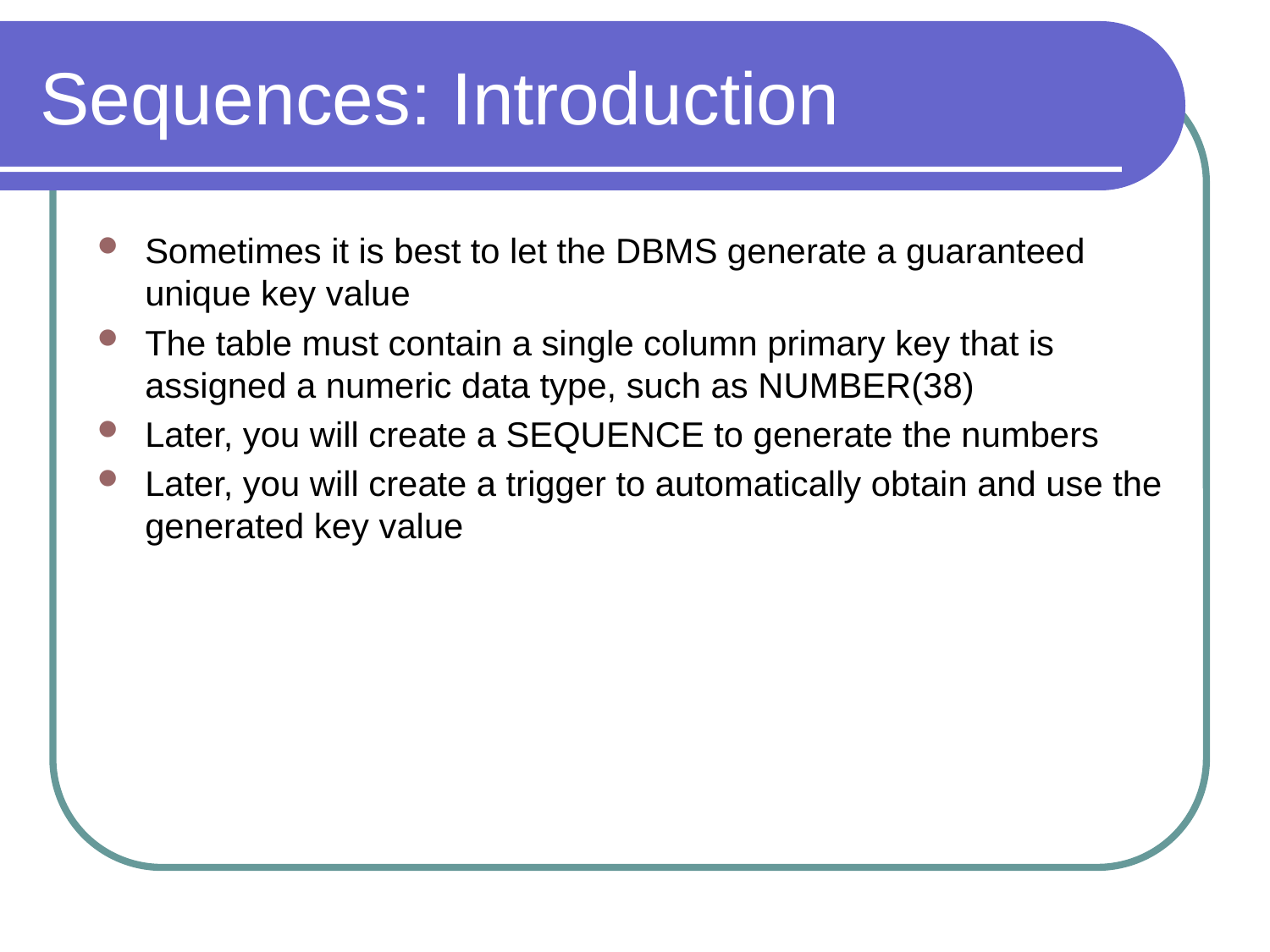

# Sequences: Introduction
Sometimes it is best to let the DBMS generate a guaranteed unique key value
The table must contain a single column primary key that is assigned a numeric data type, such as NUMBER(38)
Later, you will create a SEQUENCE to generate the numbers
Later, you will create a trigger to automatically obtain and use the generated key value